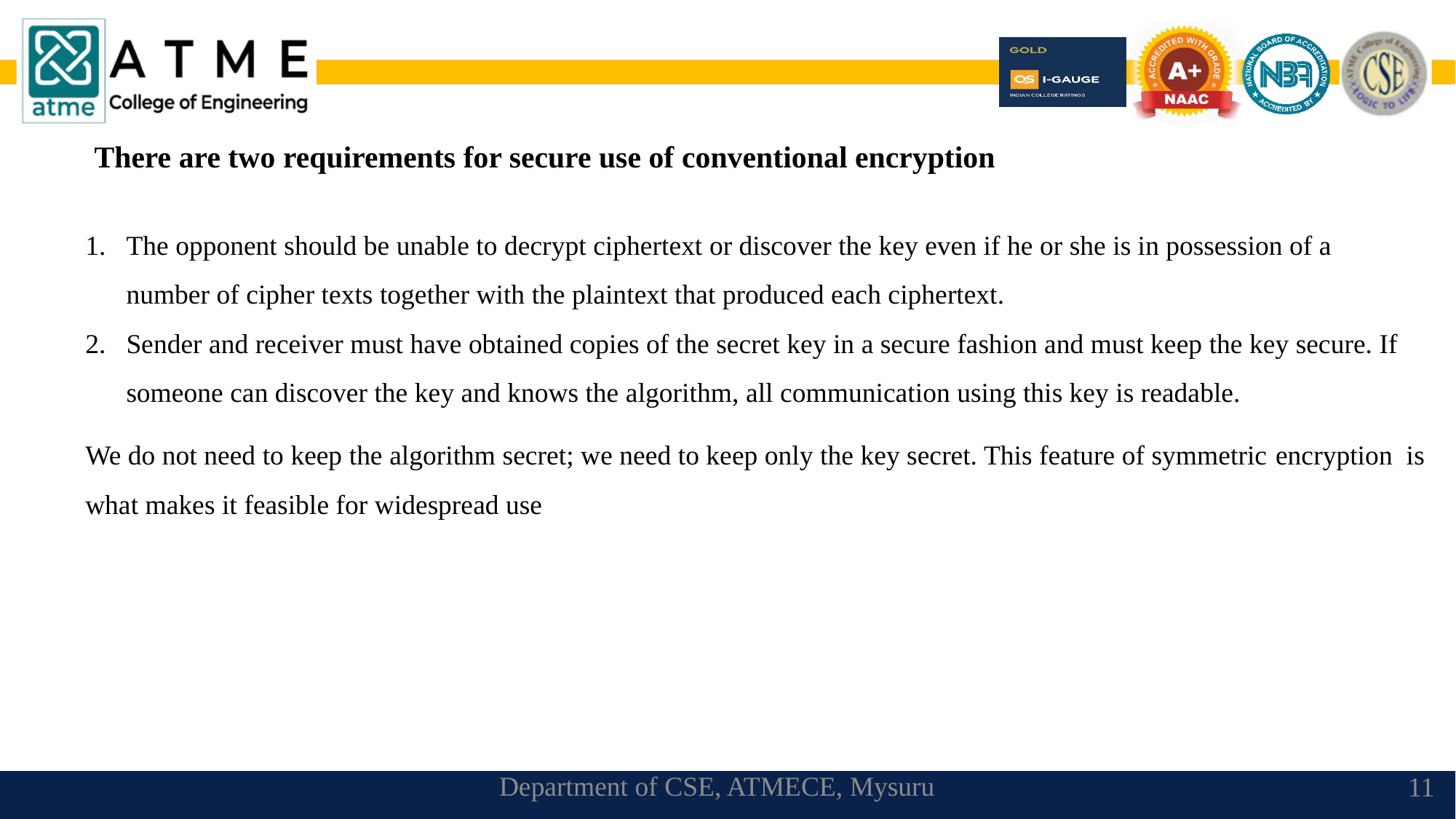

There are two requirements for secure use of conventional encryption
The opponent should be unable to decrypt ciphertext or discover the key even if he or she is in possession of a number of cipher texts together with the plaintext that produced each ciphertext.
Sender and receiver must have obtained copies of the secret key in a secure fashion and must keep the key secure. If someone can discover the key and knows the algorithm, all communication using this key is readable.
We do not need to keep the algorithm secret; we need to keep only the key secret. This feature of symmetric encryption  is what makes it feasible for widespread use
Department of CSE, ATMECE, Mysuru
11